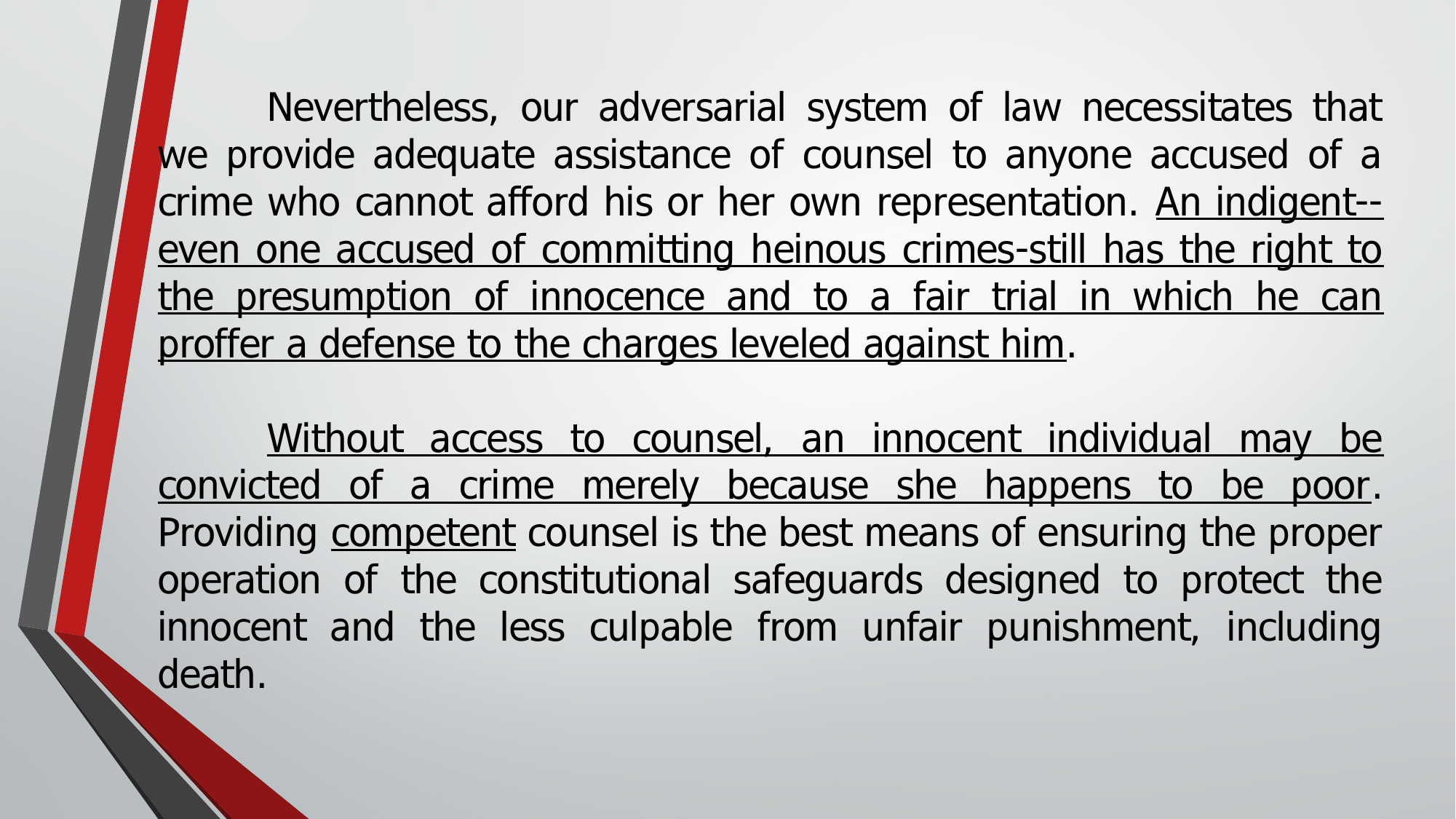

Nevertheless, our adversarial system of law necessitates that we provide adequate assistance of counsel to anyone accused of a crime who cannot afford his or her own representation. An indigent--even one accused of committing heinous crimes-still has the right to the presumption of innocence and to a fair trial in which he can proffer a defense to the charges leveled against him.

	Without access to counsel, an innocent individual may be convicted of a crime merely because she happens to be poor. Providing competent counsel is the best means of ensuring the proper operation of the constitutional safeguards designed to protect the innocent and the less culpable from unfair punishment, including death.